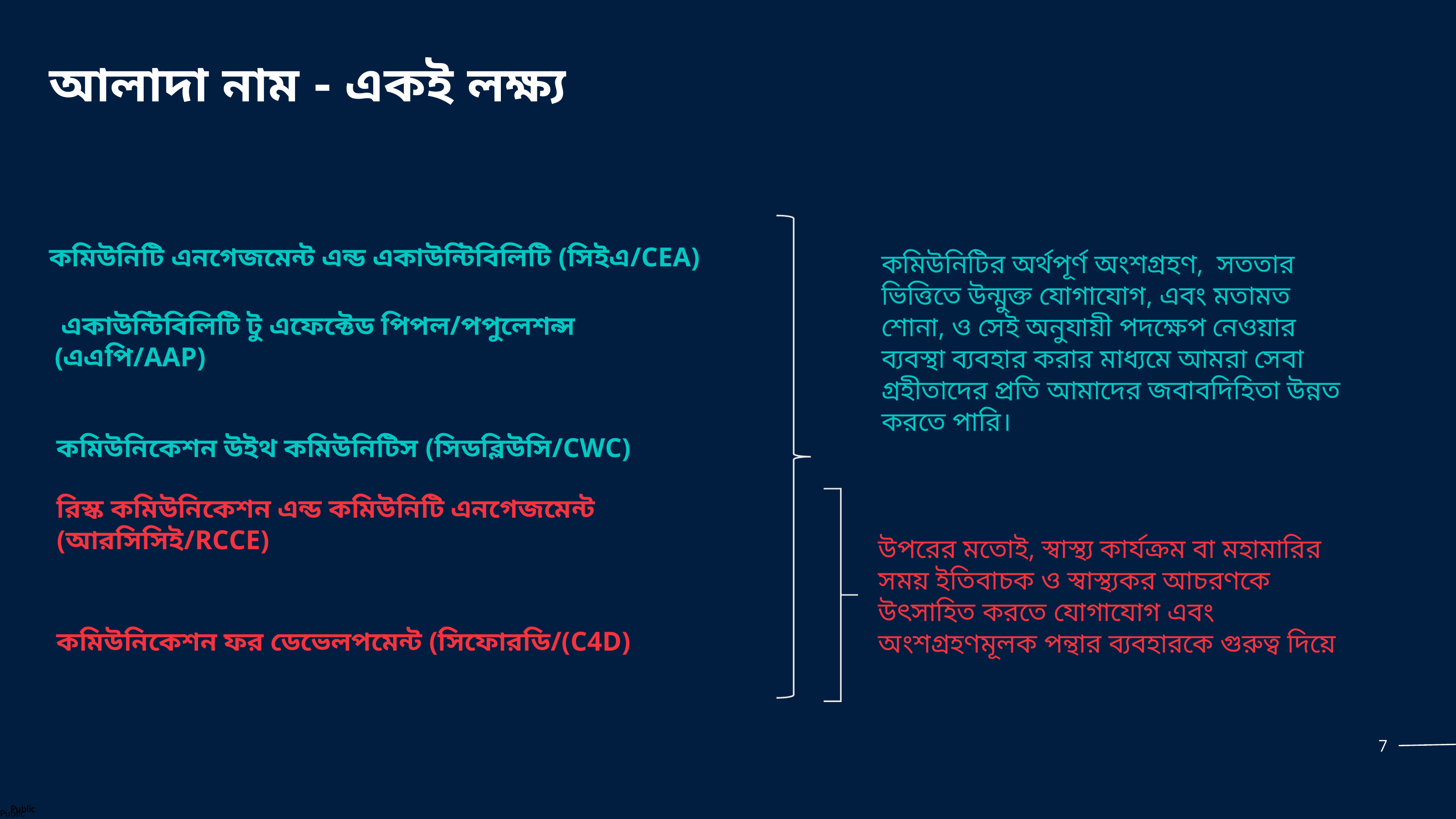

# আলাদা নাম - একই লক্ষ্য

কমিউনিটি এনগেজমেন্ট এন্ড একাউন্টিবিলিটি (সিইএ/CEA)

কমিউনিটির অর্থপূর্ণ অংশগ্রহণ,  সততার ভিত্তিতে উন্মুক্ত যোগাযোগ, এবং মতামত  শোনা, ও সেই অনুযায়ী পদক্ষেপ নেওয়ার ব্যবস্থা ব্যবহার করার মাধ্যমে আমরা সেবা গ্রহীতাদের প্রতি আমাদের জবাবদিহিতা উন্নত করতে পারি।
 একাউন্টিবিলিটি টু এফেক্টেড পিপল/পপুলেশন্স (এএপি/AAP)

কমিউনিকেশন উইথ কমিউনিটিস (সিডব্লিউসি/CWC)

রিস্ক কমিউনিকেশন এন্ড কমিউনিটি এনগেজমেন্ট (আরসিসিই/RCCE)

উপরের মতোই, স্বাস্থ্য কার্যক্রম বা মহামারির সময় ইতিবাচক ও স্বাস্থ্যকর আচরণকে উৎসাহিত করতে যোগাযোগ এবং অংশগ্রহণমূলক পন্থার ব্যবহারকে গুরুত্ব দিয়ে
কমিউনিকেশন ফর ডেভেলপমেন্ট (সিফোরডি/(C4D)